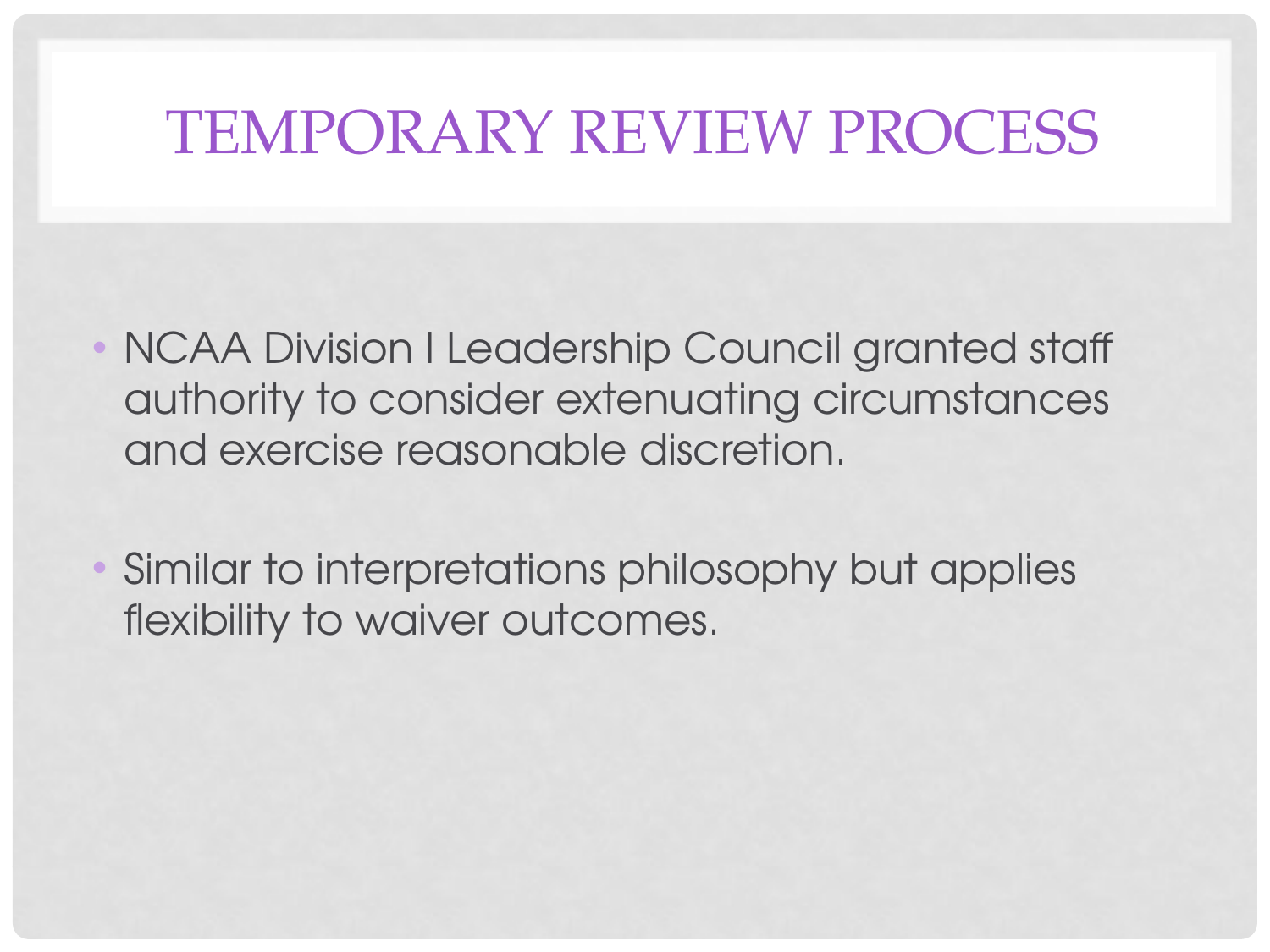

# Temporary review process

NCAA Division I Leadership Council granted staff authority to consider extenuating circumstances and exercise reasonable discretion.

Similar to interpretations philosophy but applies flexibility to waiver outcomes.